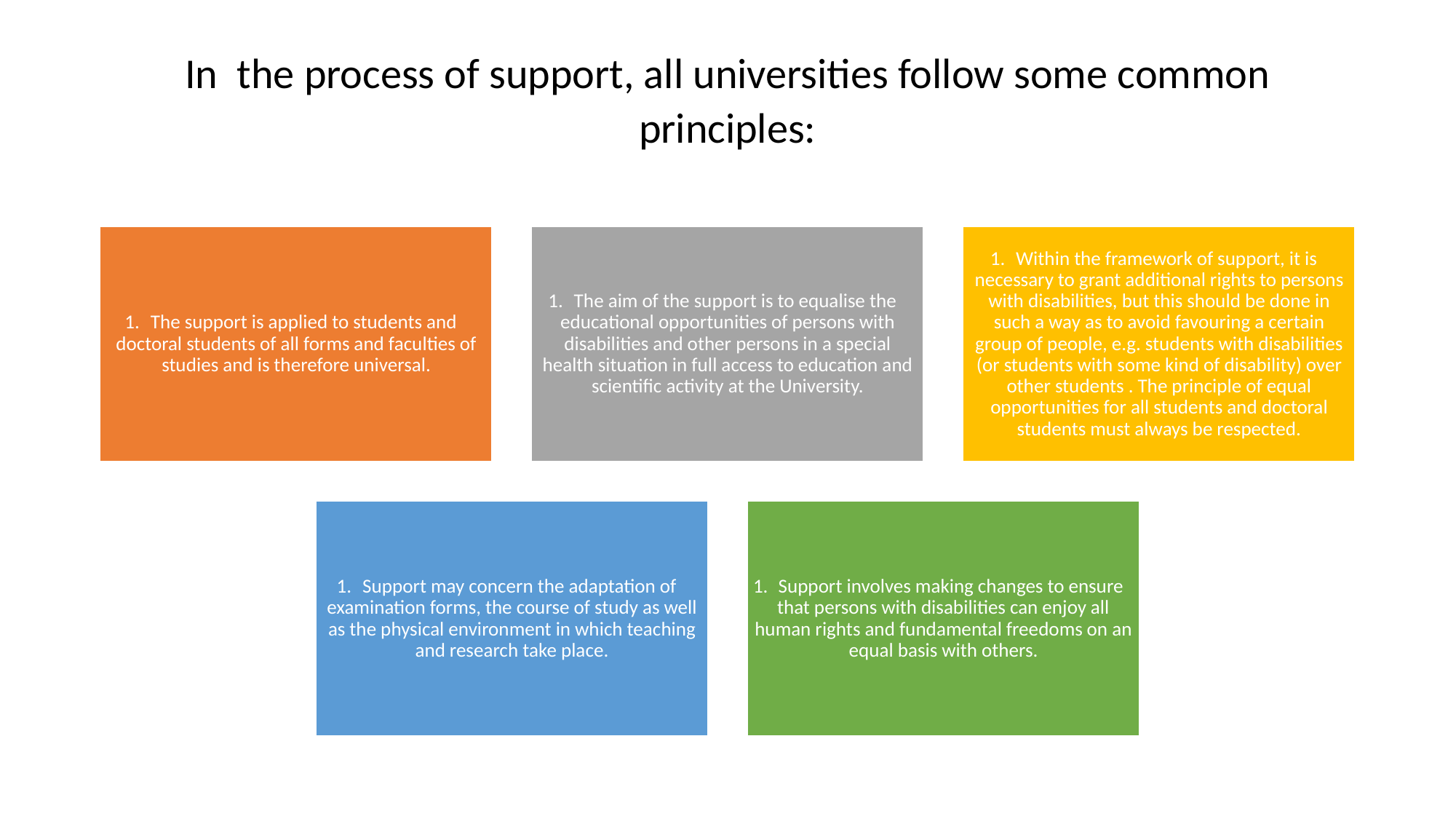

# In  the process of support, all universities follow some common principles:
The support is applied to students and doctoral students of all forms and faculties of studies and is therefore universal.
The aim of the support is to equalise the educational opportunities of persons with disabilities and other persons in a special health situation in full access to education and scientific activity at the University.
Within the framework of support, it is necessary to grant additional rights to persons with disabilities, but this should be done in such a way as to avoid favouring a certain group of people, e.g. students with disabilities (or students with some kind of disability) over other students . The principle of equal opportunities for all students and doctoral students must always be respected.
Support may concern the adaptation of examination forms, the course of study as well as the physical environment in which teaching and research take place.
Support involves making changes to ensure that persons with disabilities can enjoy all human rights and fundamental freedoms on an equal basis with others.